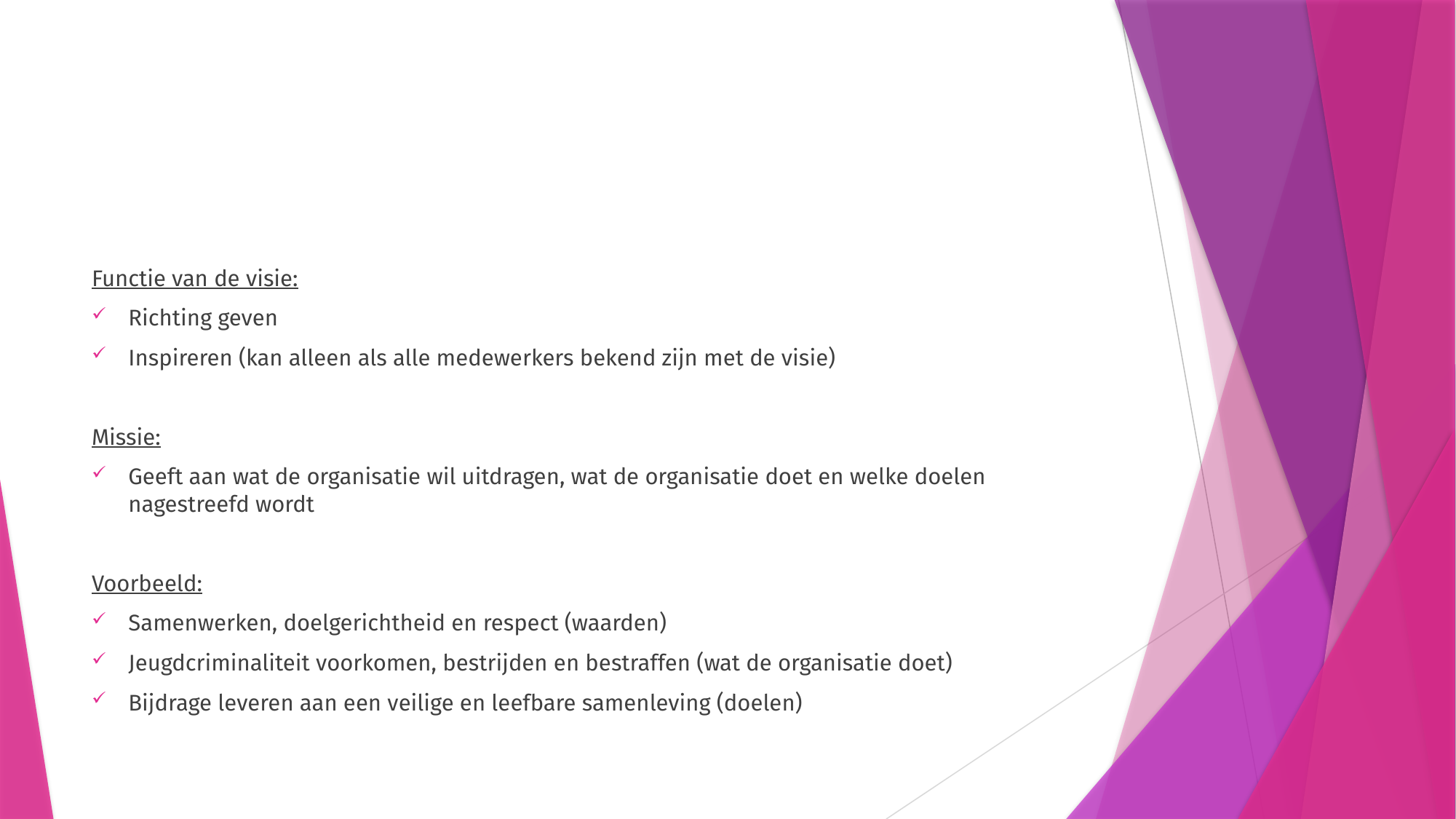

#
Functie van de visie:
Richting geven
Inspireren (kan alleen als alle medewerkers bekend zijn met de visie)

Missie:
Geeft aan wat de organisatie wil uitdragen, wat de organisatie doet en welke doelen nagestreefd wordt

Voorbeeld:
Samenwerken, doelgerichtheid en respect (waarden)
Jeugdcriminaliteit voorkomen, bestrijden en bestraffen (wat de organisatie doet)
Bijdrage leveren aan een veilige en leefbare samenleving (doelen)